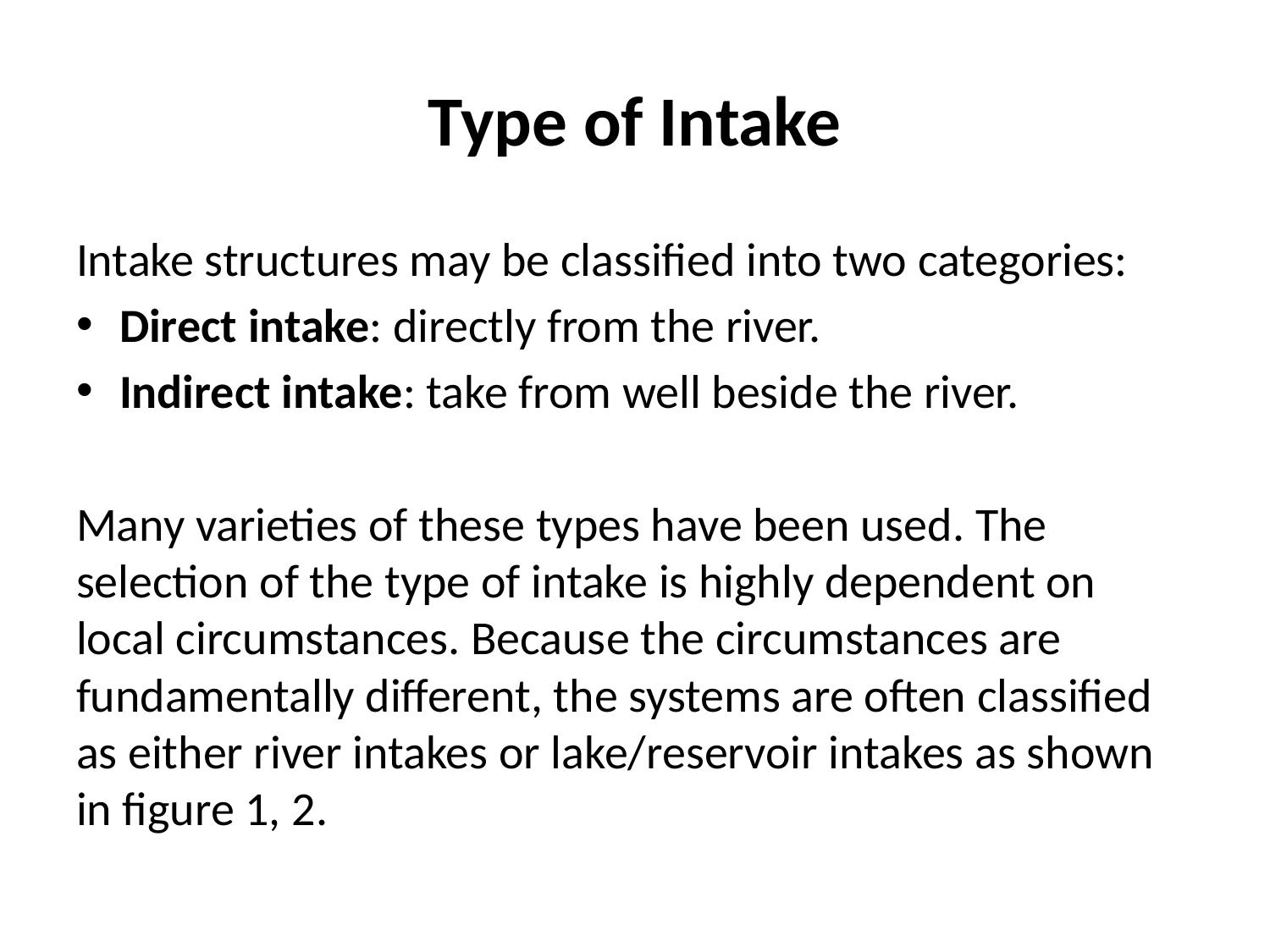

# Type of Intake
Intake structures may be classified into two categories:
Direct intake: directly from the river.
Indirect intake: take from well beside the river.

Many varieties of these types have been used. The selection of the type of intake is highly dependent on local circumstances. Because the circumstances are fundamentally different, the systems are often classified as either river intakes or lake/reservoir intakes as shown in figure 1, 2.